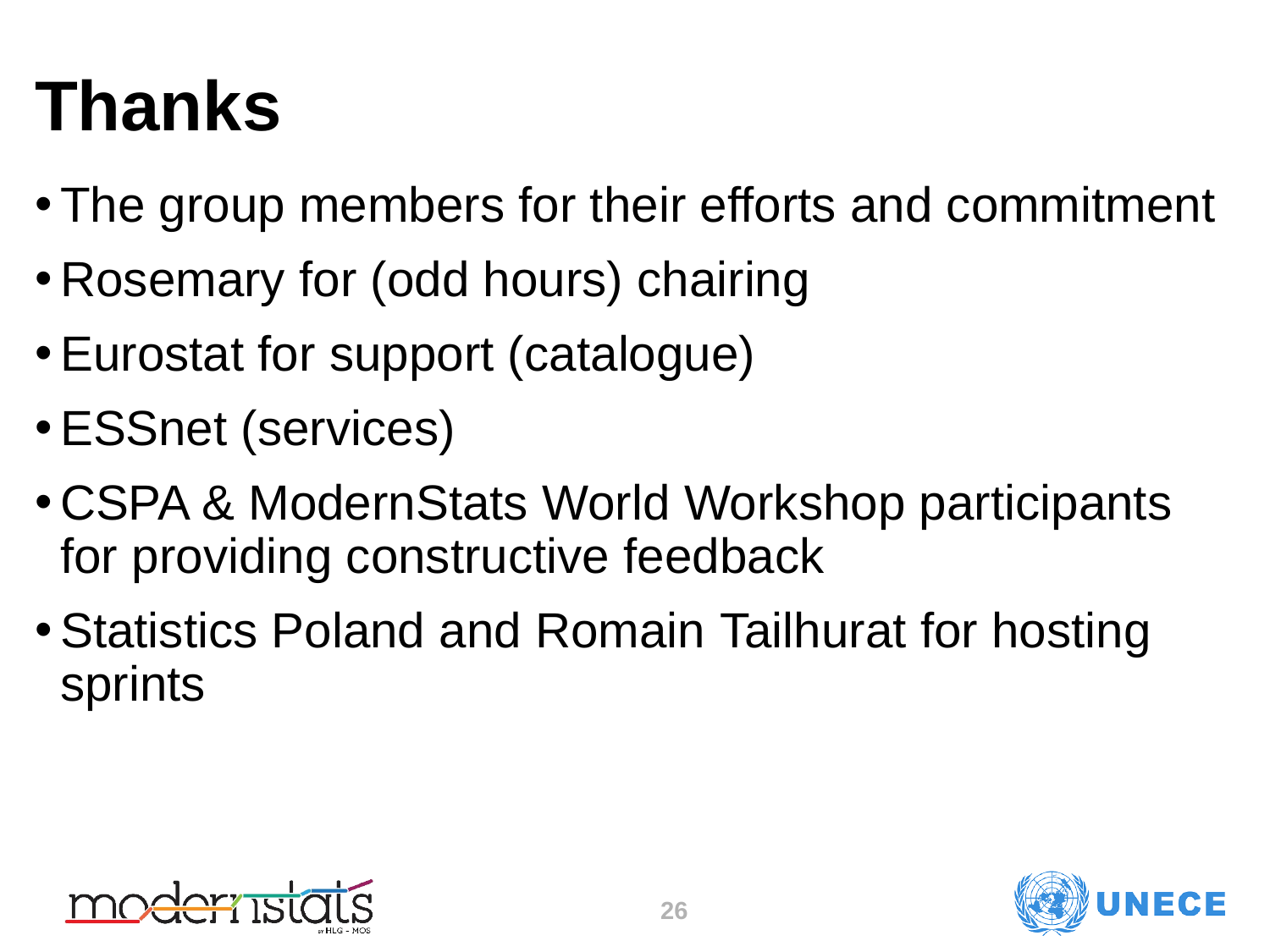

# Thanks
The group members for their efforts and commitment
Rosemary for (odd hours) chairing
Eurostat for support (catalogue)
ESSnet (services)
CSPA & ModernStats World Workshop participants for providing constructive feedback
Statistics Poland and Romain Tailhurat for hosting sprints

26